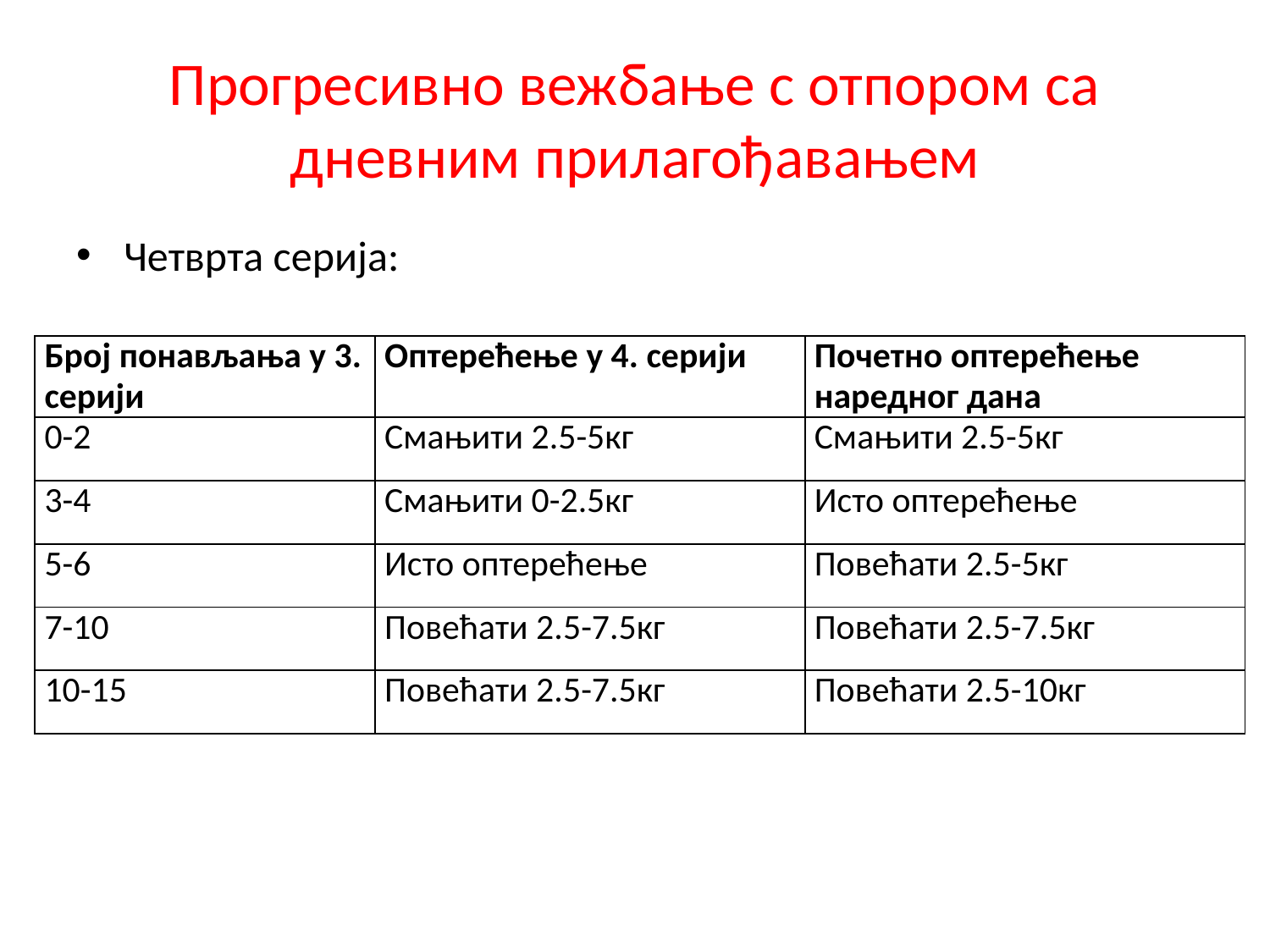

# Прогресивно вежбање с отпором са дневним прилагођавањем
Четврта серија:
| Број понављања у 3. серији | Оптерећење у 4. серији | Почетно оптерећење наредног дана |
| --- | --- | --- |
| 0-2 | Смањити 2.5-5кг | Смањити 2.5-5кг |
| 3-4 | Смањити 0-2.5кг | Исто оптерећење |
| 5-6 | Исто оптерећење | Повећати 2.5-5кг |
| 7-10 | Повећати 2.5-7.5кг | Повећати 2.5-7.5кг |
| 10-15 | Повећати 2.5-7.5кг | Повећати 2.5-10кг |